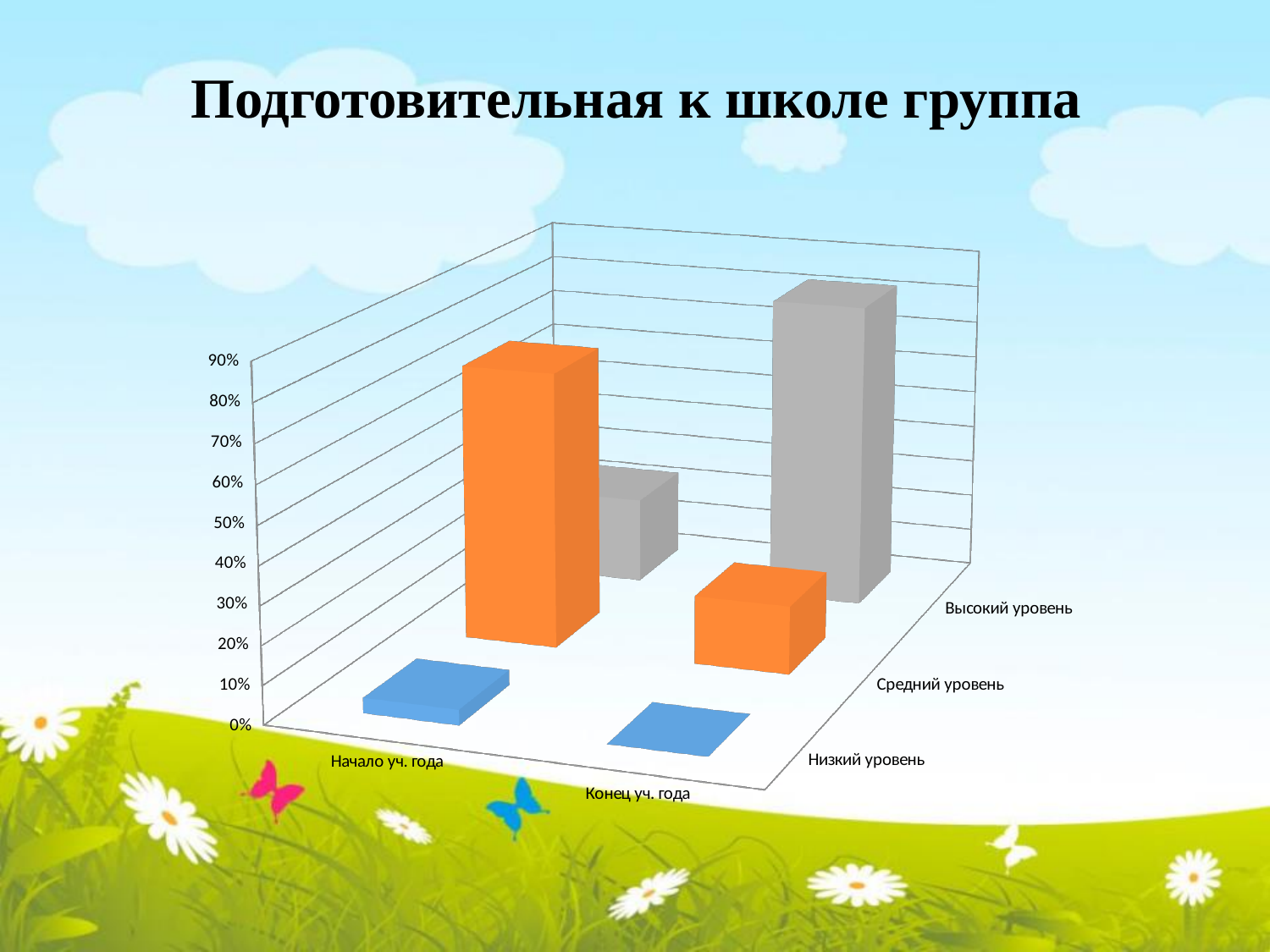

# Подготовительная к школе группа

[unsupported chart]